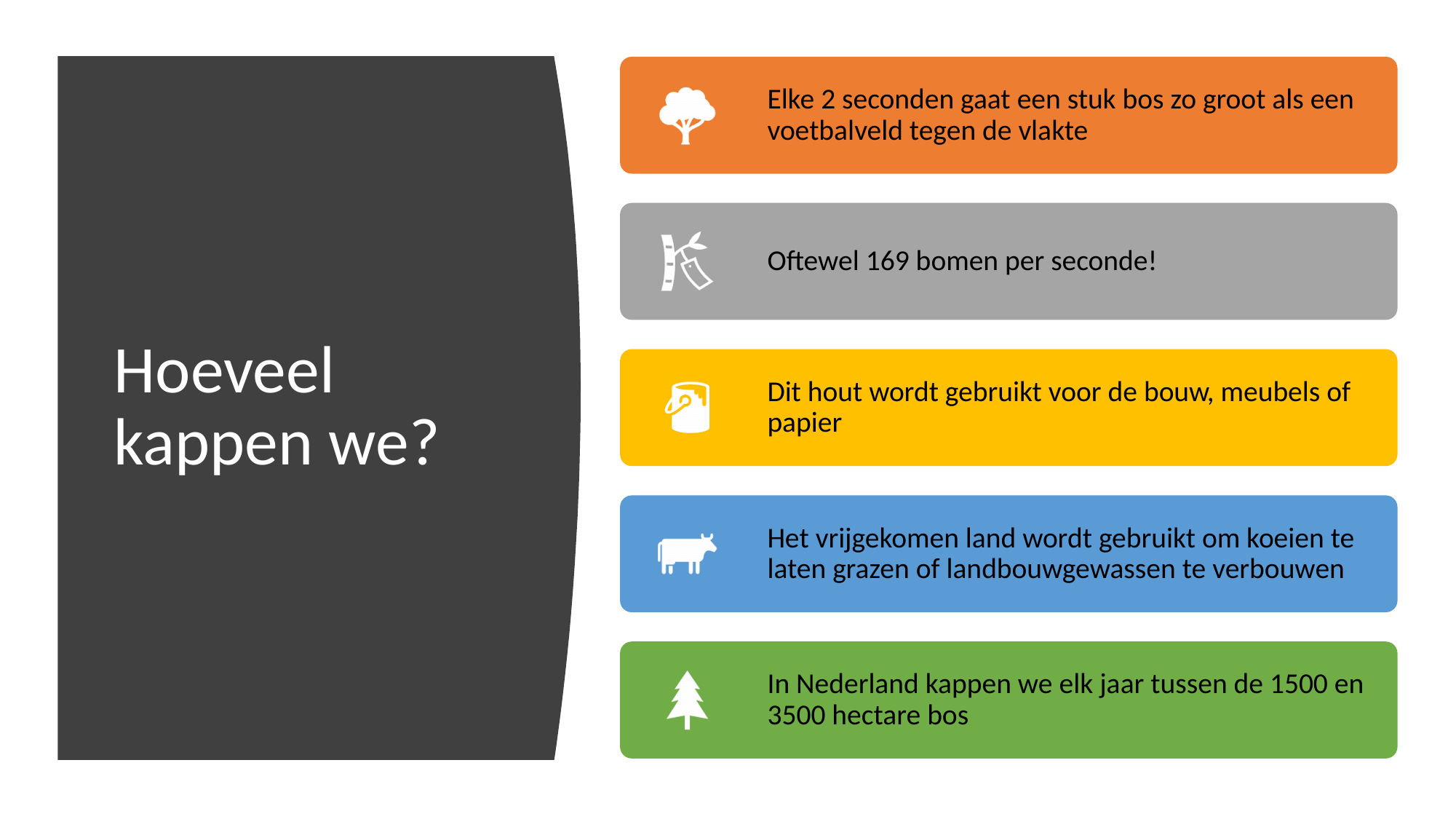

Elke 2 seconden gaat een stuk bos zo groot als een voetbalveld tegen de vlakte
Oftewel 169 bomen per seconde!
Dit hout wordt gebruikt voor de bouw, meubels of papier
Het vrijgekomen land wordt gebruikt om koeien te laten grazen of landbouwgewassen te verbouwen
In Nederland kappen we elk jaar tussen de 1500 en 3500 hectare bos

# Hoeveel kappen we?